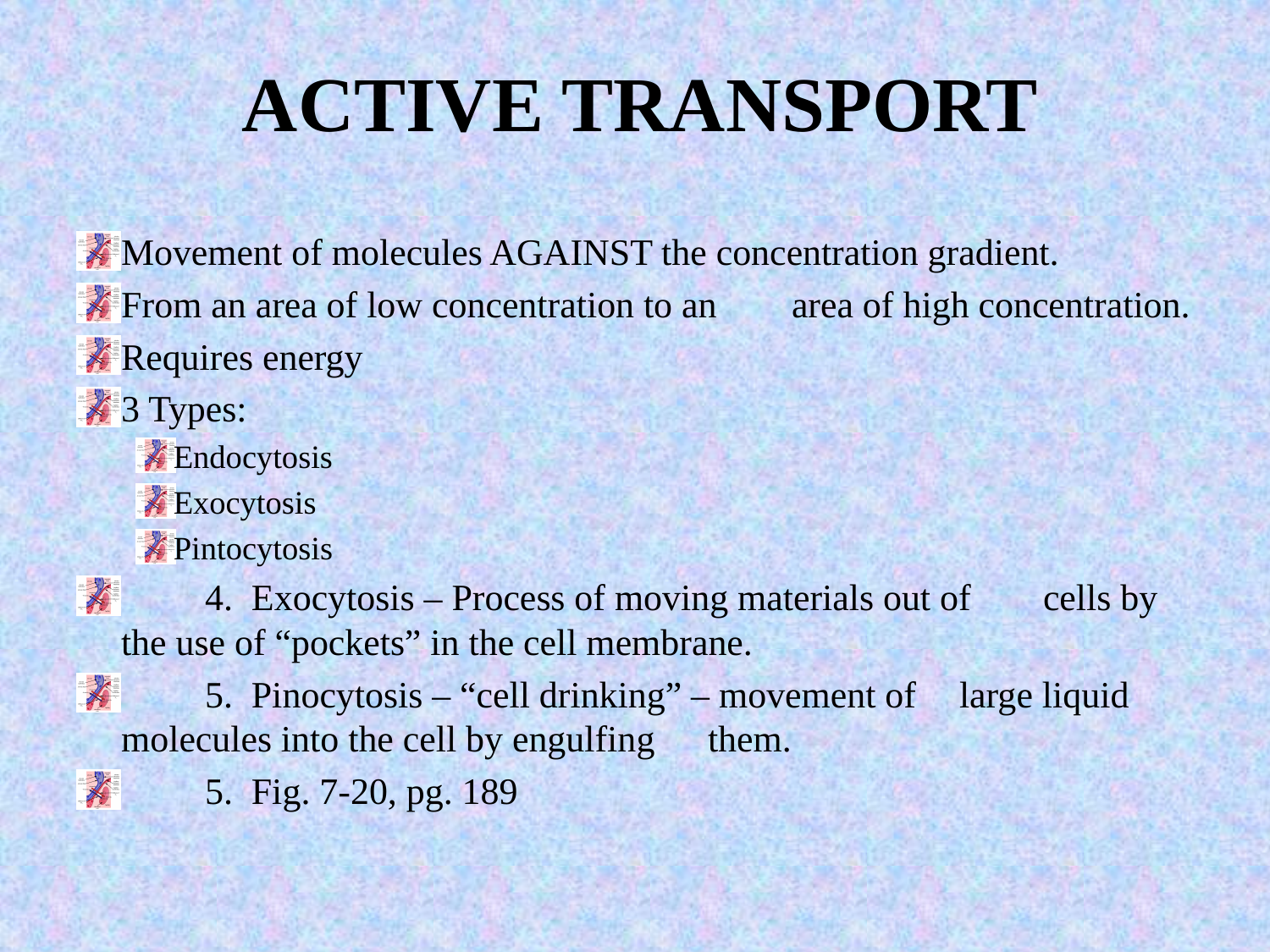

# ACTIVE TRANSPORT
Movement of molecules AGAINST the concentration gradient.
From an area of low concentration to an 	area of high concentration.
Requires energy
3 Types:
Endocytosis
Exocytosis
Pintocytosis
	4.  Exocytosis – Process of moving materials out of 	cells by the use of “pockets” in the cell membrane.
	5.  Pinocytosis – “cell drinking” – movement of 	large liquid molecules into the cell by engulfing 	them.
	5.  Fig. 7-20, pg. 189